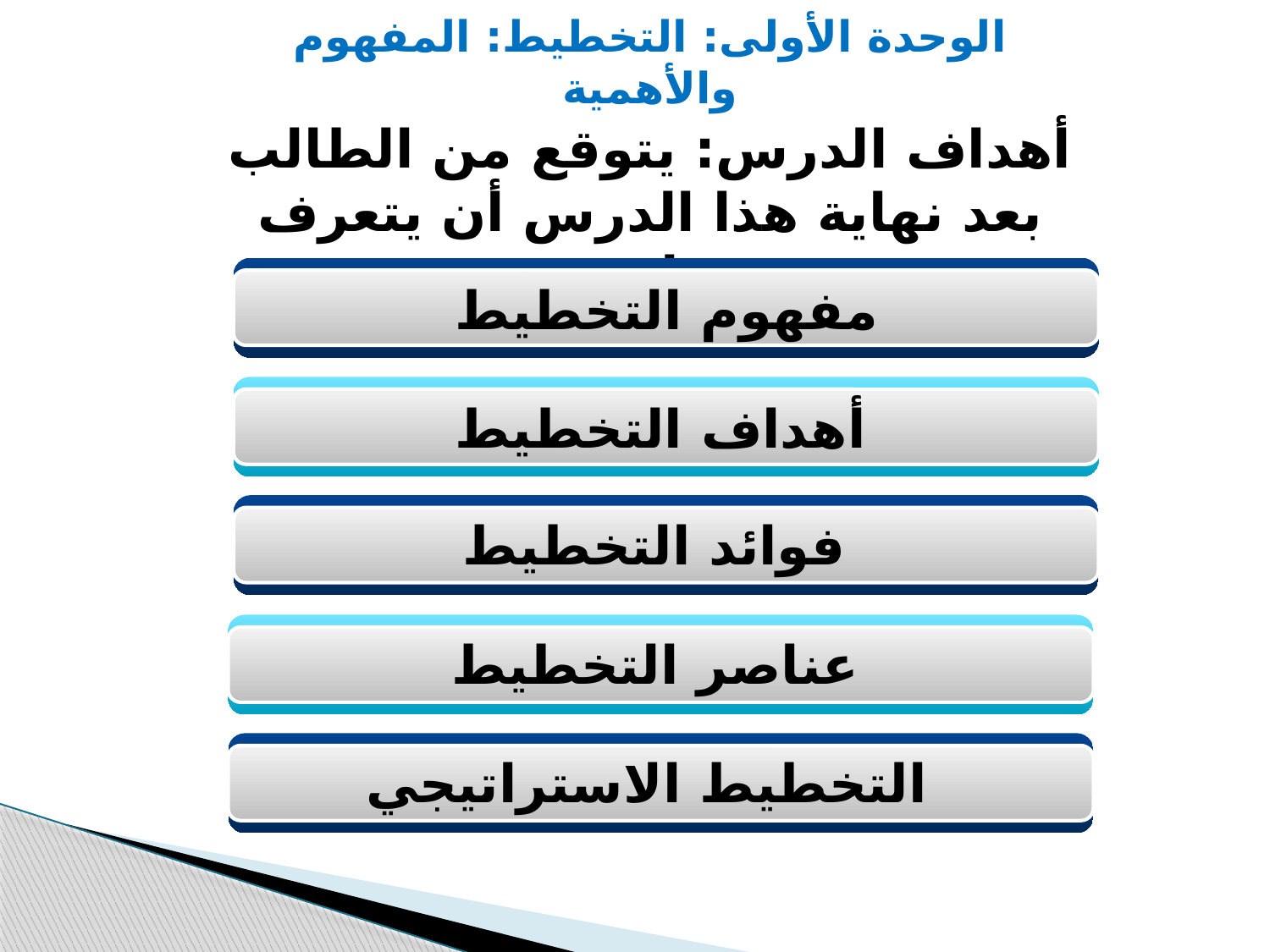

الوحدة الأولى: التخطيط: المفهوم والأهمية
أهداف الدرس: يتوقع من الطالب بعد نهاية هذا الدرس أن يتعرف على:

مفهوم التخطيط

أهداف التخطيط

فوائد التخطيط

عناصر التخطيط

التخطيط الاستراتيجي